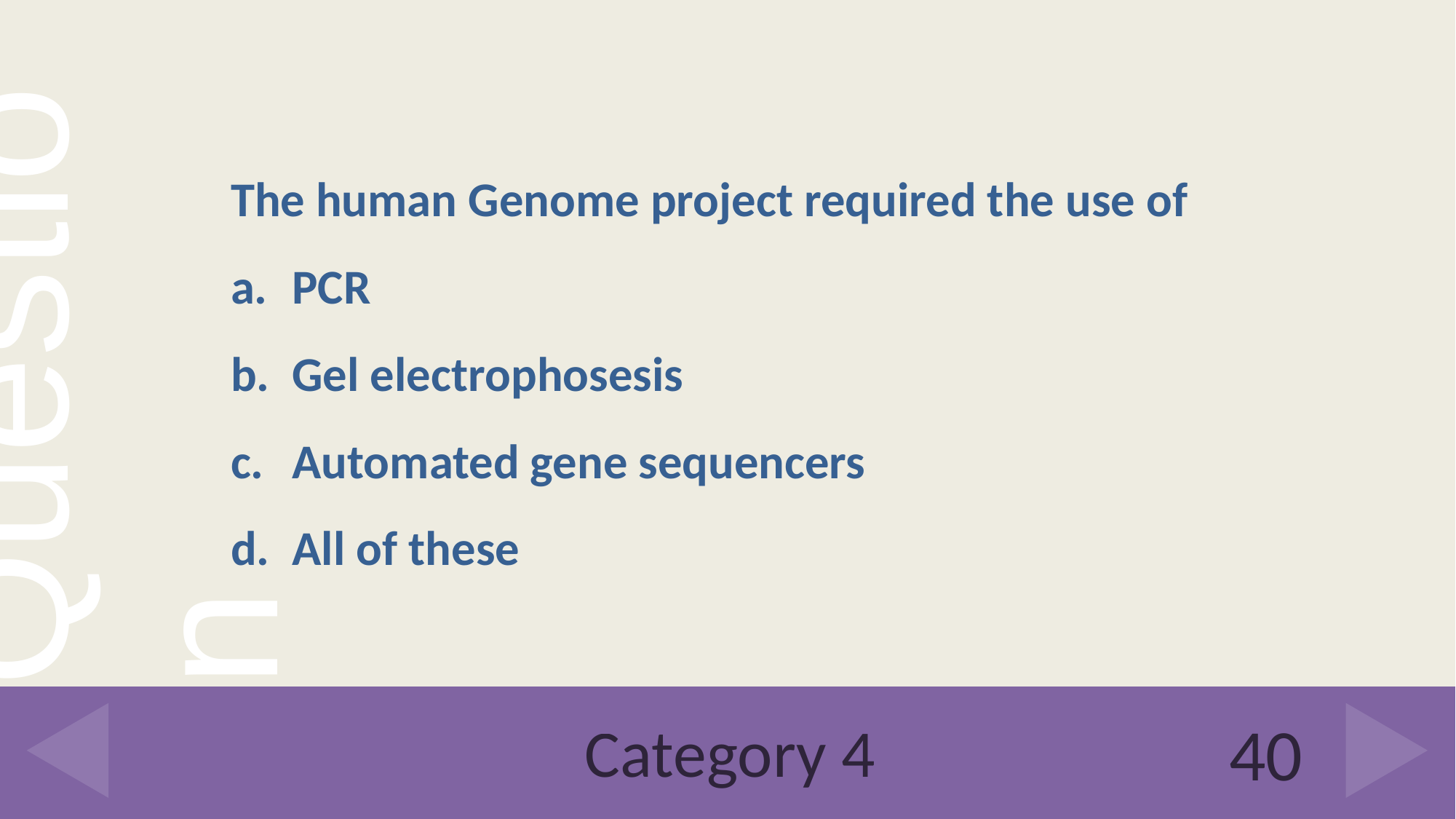

The human Genome project required the use of
PCR
Gel electrophosesis
Automated gene sequencers
All of these
# Category 4
40